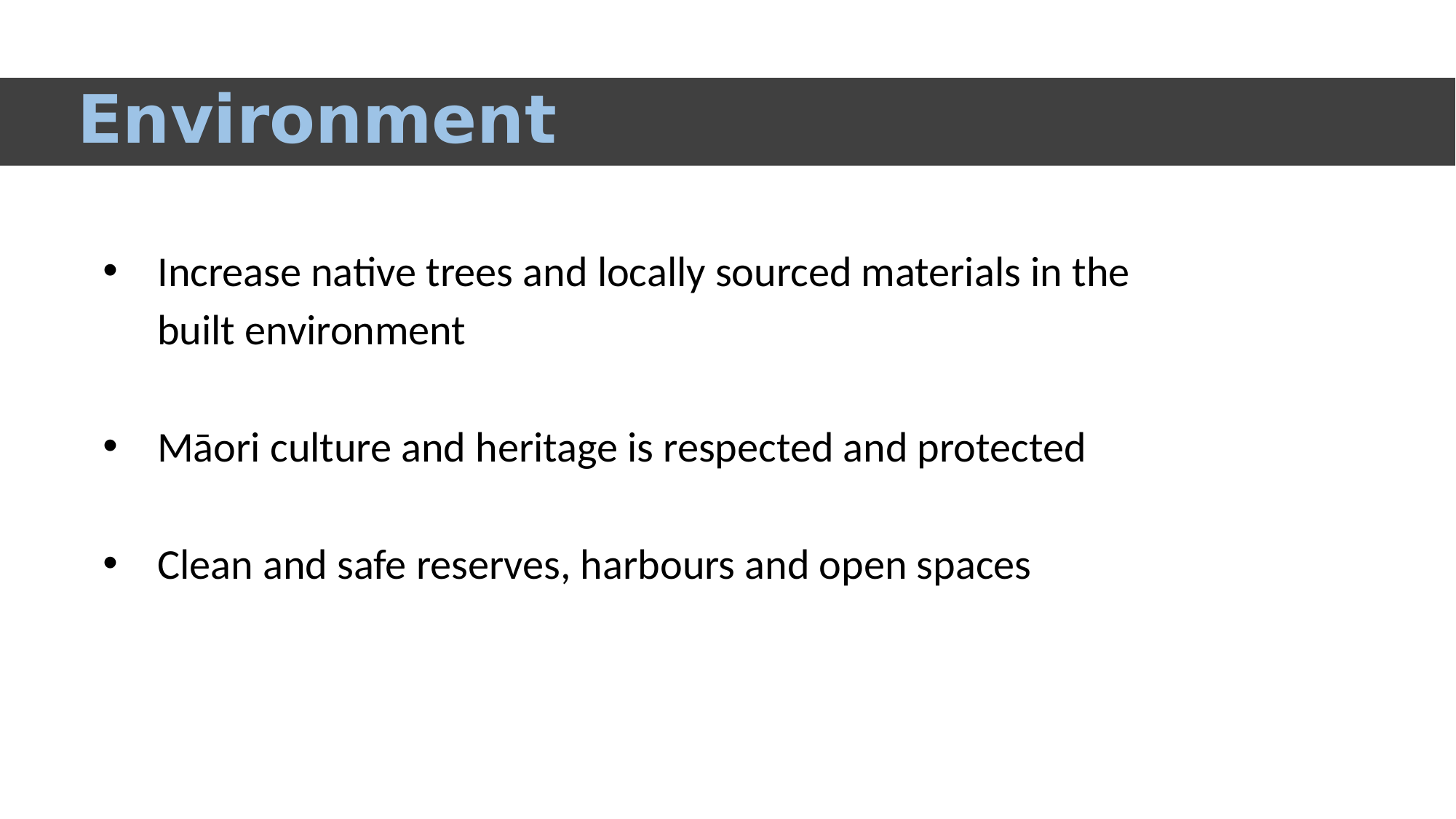

# Environment

Increase native trees and locally sourced materials in the built environment

Māori culture and heritage is respected and protected

Clean and safe reserves, harbours and open spaces